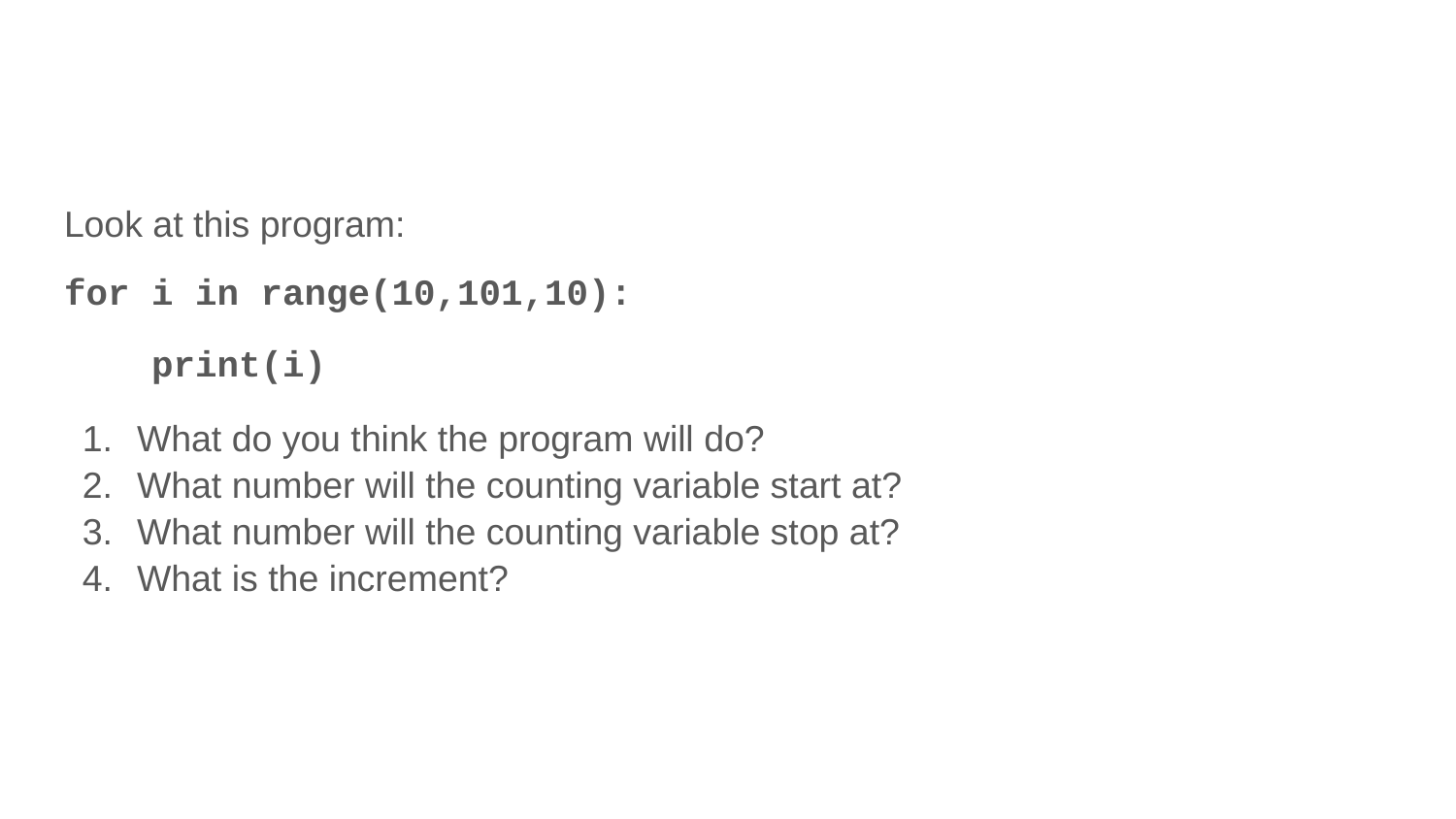

Look at this program:
for i in range(10,101,10):
    print(i)
What do you think the program will do?
What number will the counting variable start at?
What number will the counting variable stop at?
What is the increment?